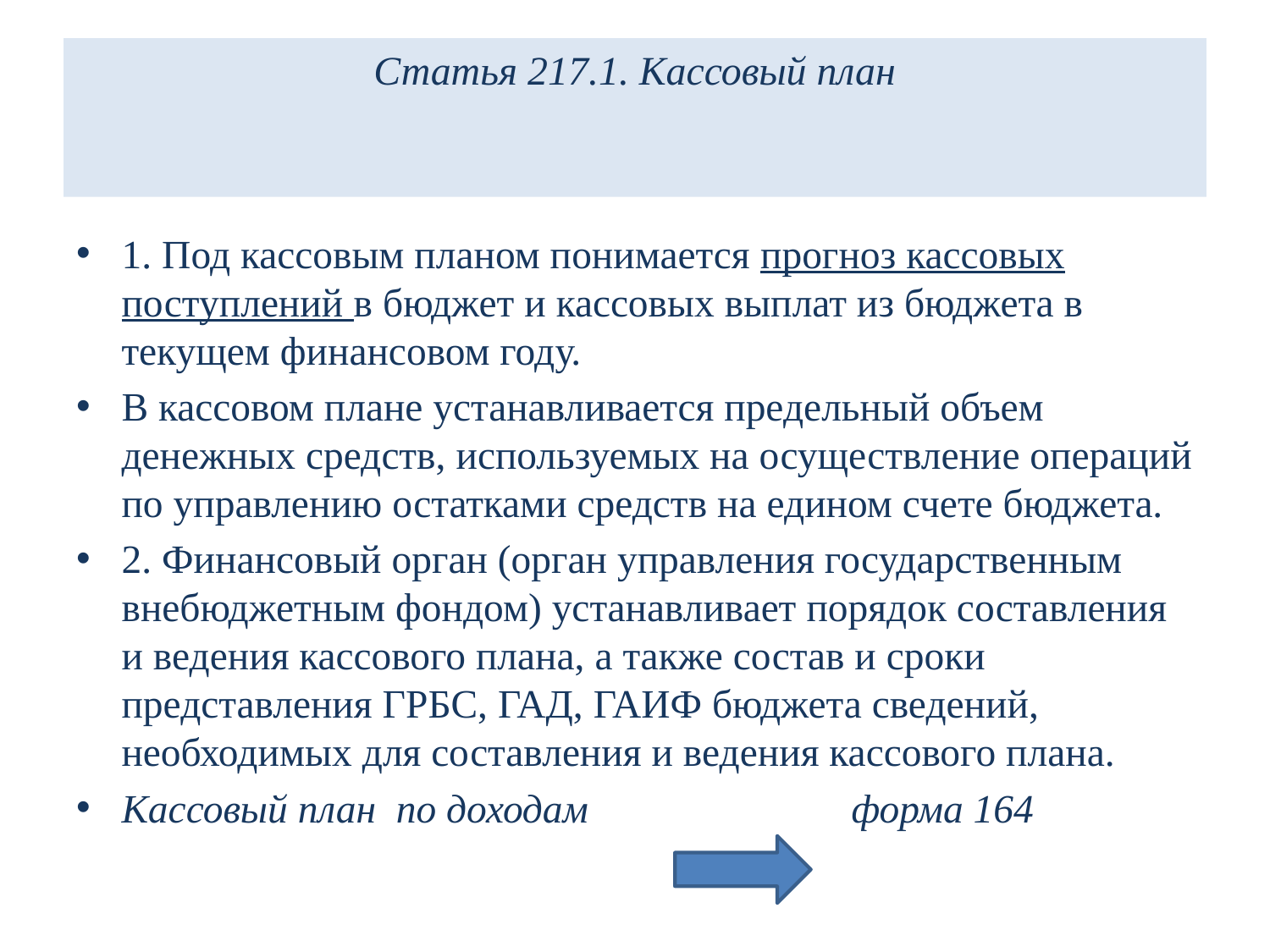

# Статья 217.1. Кассовый план
1. Под кассовым планом понимается прогноз кассовых поступлений в бюджет и кассовых выплат из бюджета в текущем финансовом году.
В кассовом плане устанавливается предельный объем денежных средств, используемых на осуществление операций по управлению остатками средств на едином счете бюджета.
2. Финансовый орган (орган управления государственным внебюджетным фондом) устанавливает порядок составления и ведения кассового плана, а также состав и сроки представления ГРБС, ГАД, ГАИФ бюджета сведений, необходимых для составления и ведения кассового плана.
Кассовый план  по доходам                          форма 164